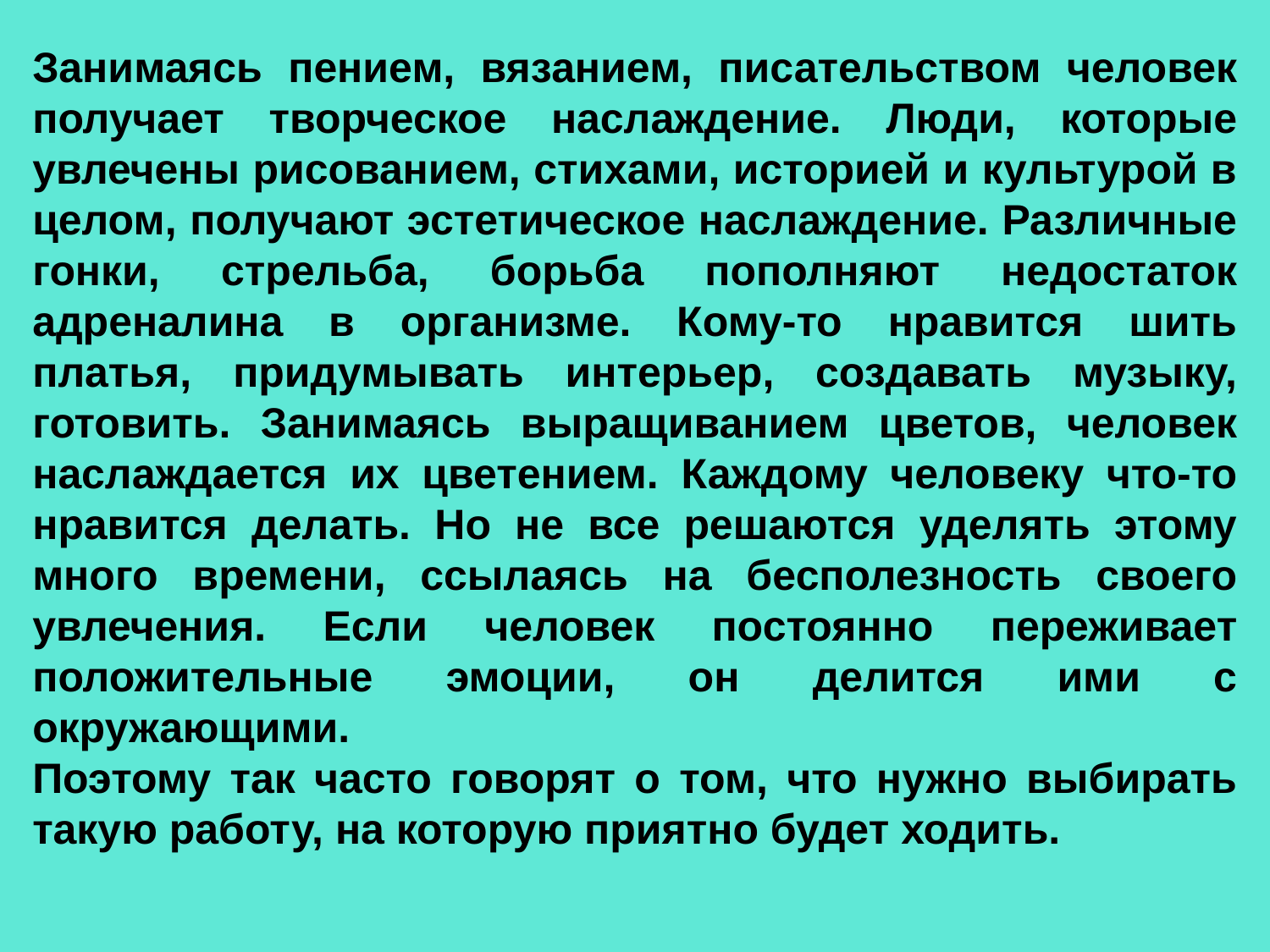

Занимаясь пением, вязанием, писательством человек получает творческое наслаждение. Люди, которые увлечены рисованием, стихами, историей и культурой в целом, получают эстетическое наслаждение. Различные гонки, стрельба, борьба пополняют недостаток адреналина в организме. Кому-то нравится шить платья, придумывать интерьер, создавать музыку, готовить. Занимаясь выращиванием цветов, человек наслаждается их цветением. Каждому человеку что-то нравится делать. Но не все решаются уделять этому много времени, ссылаясь на бесполезность своего увлечения. Если человек постоянно переживает положительные эмоции, он делится ими с окружающими.
Поэтому так часто говорят о том, что нужно выбирать такую работу, на которую приятно будет ходить.